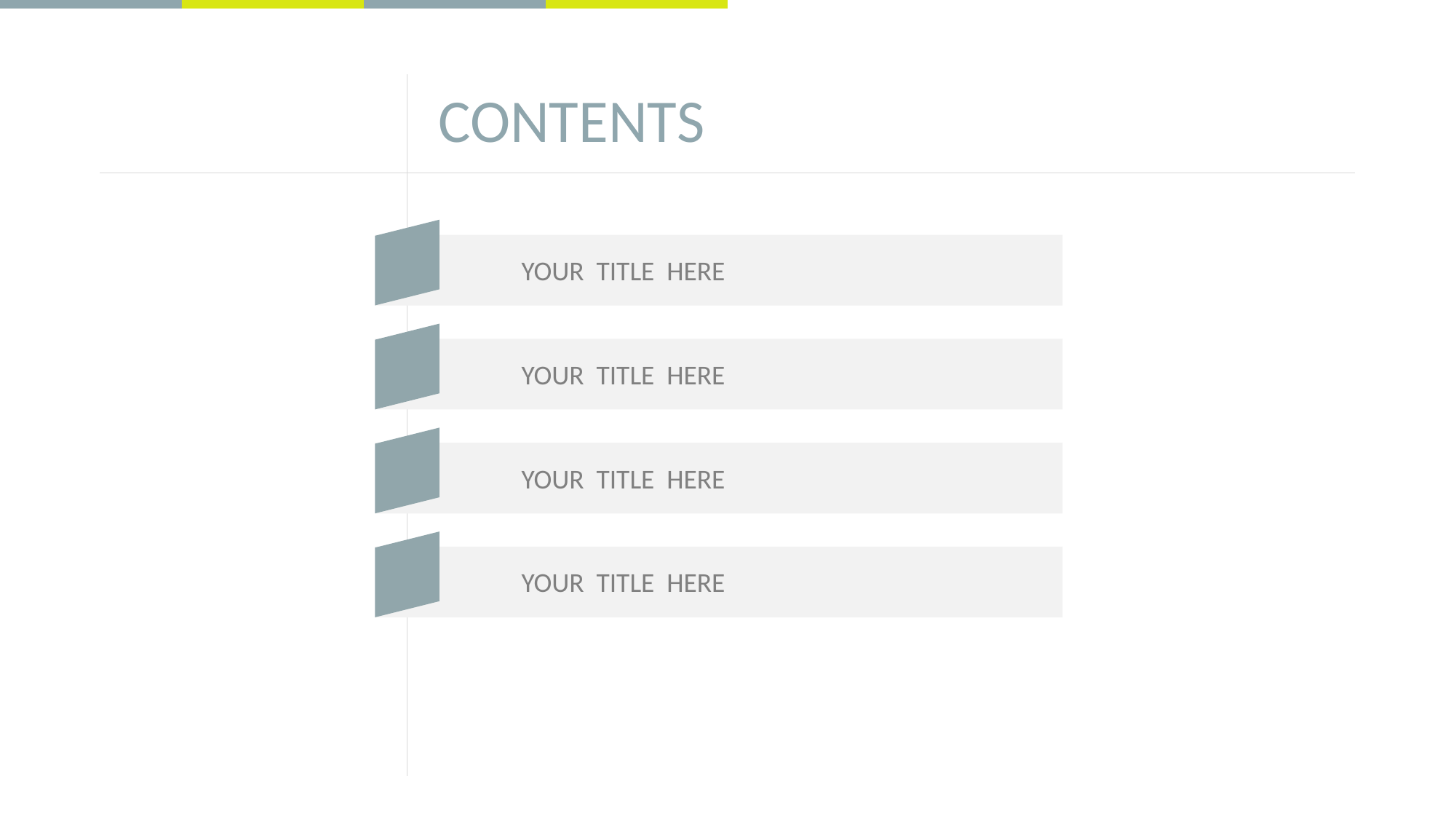

# CONTENTS

Your  Title  Here

Your  Title  Here

Your  Title  Here

Your  Title  Here